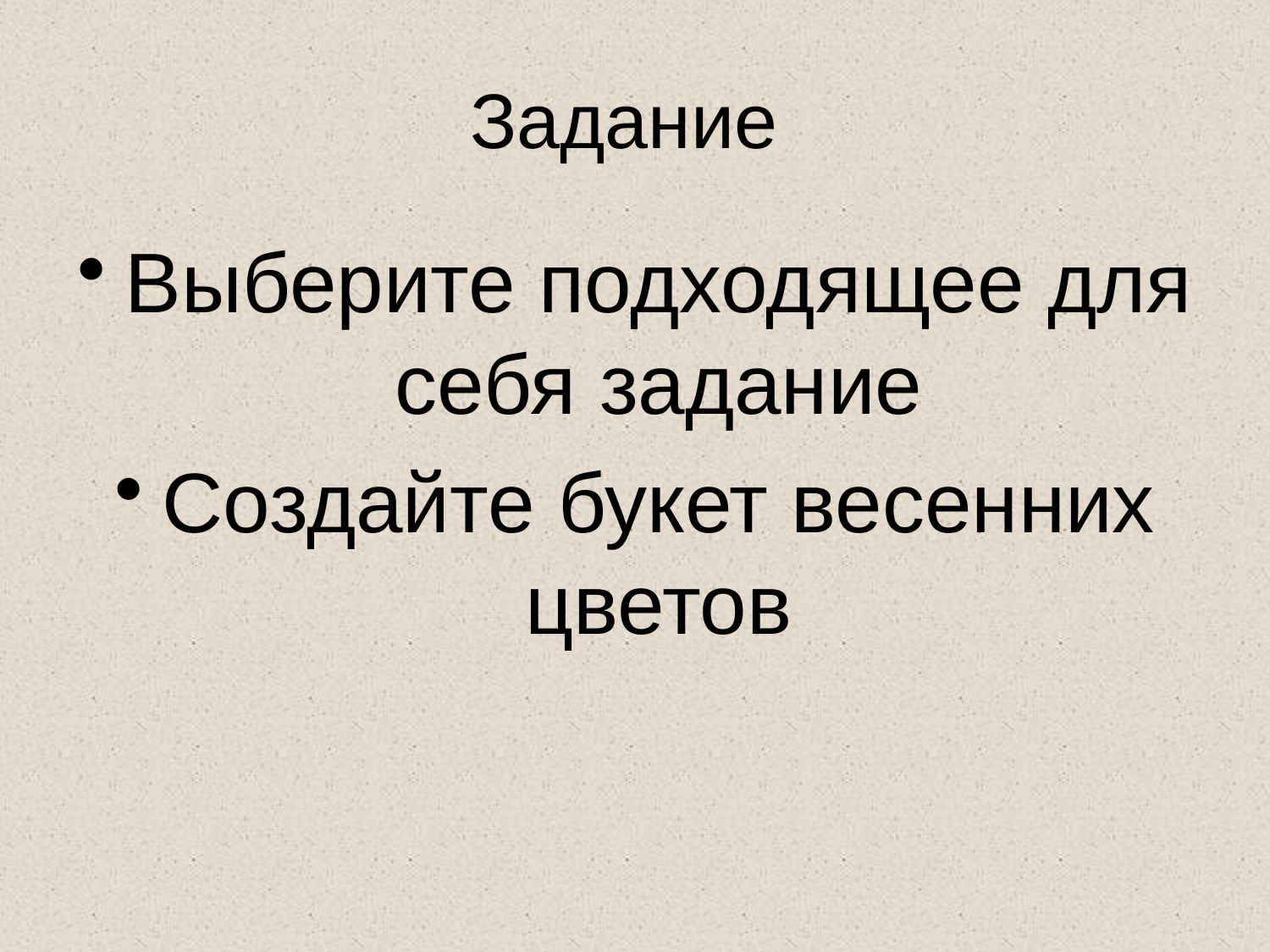

# Задание
Выберите подходящее для себя задание
Создайте букет весенних цветов